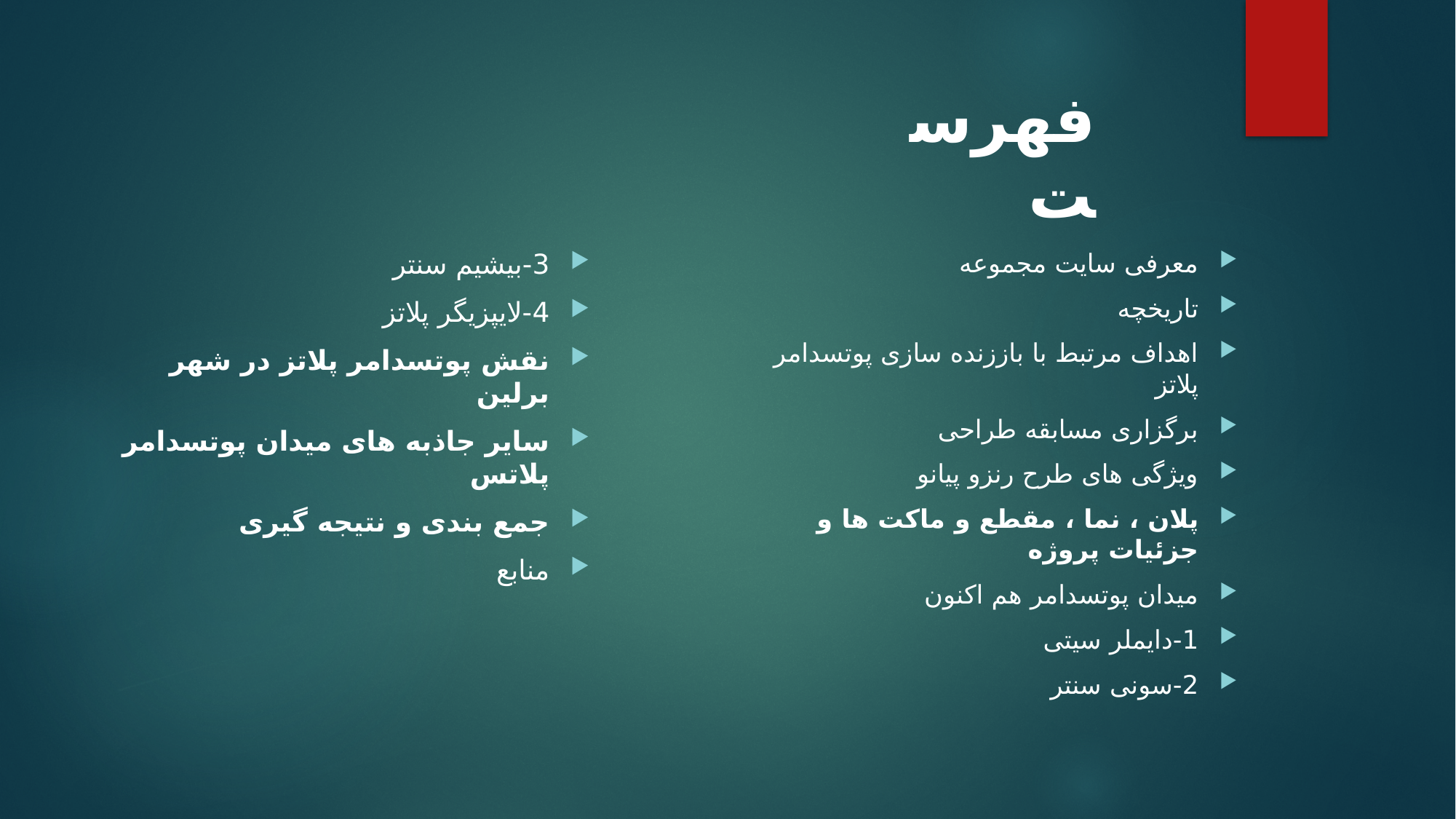

# فهرست
3-بیشیم سنتر
4-لایپزیگر پلاتز
نقش پوتسدامر پلاتز در شهر برلین
سایر جاذبه های میدان پوتسدامر پلاتس
جمع بندی و نتیجه گیری
منابع

معرفی سایت مجموعه
تاریخچه
اهداف مرتبط با باززنده سازی پوتسدامر پلاتز
برگزاری مسابقه طراحی
ویژگی های طرح رنزو پیانو
پلان ، نما ، مقطع و ماکت ها و جزئیات پروژه
میدان پوتسدامر هم اکنون
1-دایملر سیتی
2-سونی سنتر